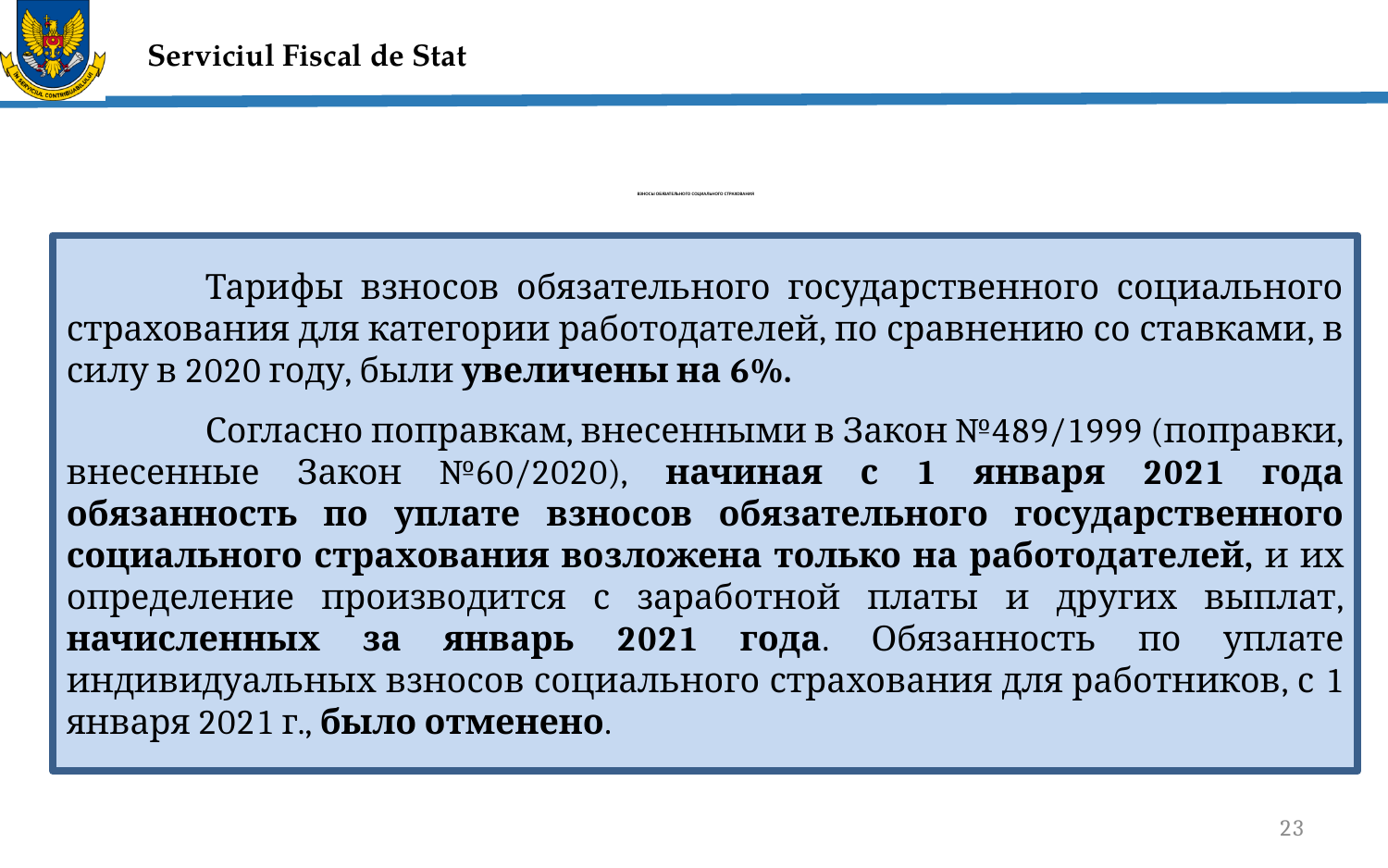

# ВЗНОСЫ ОБЯЗАТЕЛЬНОГО СОЦИАЛЬНОГО СТРАХОВАНИЯ
	Тарифы взносов обязательного государственного социального страхования для категории работодателей, по сравнению со ставками, в силу в 2020 году, были увеличены на 6%.

	Согласно поправкам, внесенными в Закон №489/1999 (поправки, внесенные Закон №60/2020), начиная с 1 января 2021 года обязанность по уплате взносов обязательного государственного социального страхования возложена только на работодателей, и их определение производится с заработной платы и других выплат, начисленных за январь 2021 года. Обязанность по уплате индивидуальных взносов социального страхования для работников, с 1 января 2021 г., было отменено.
23